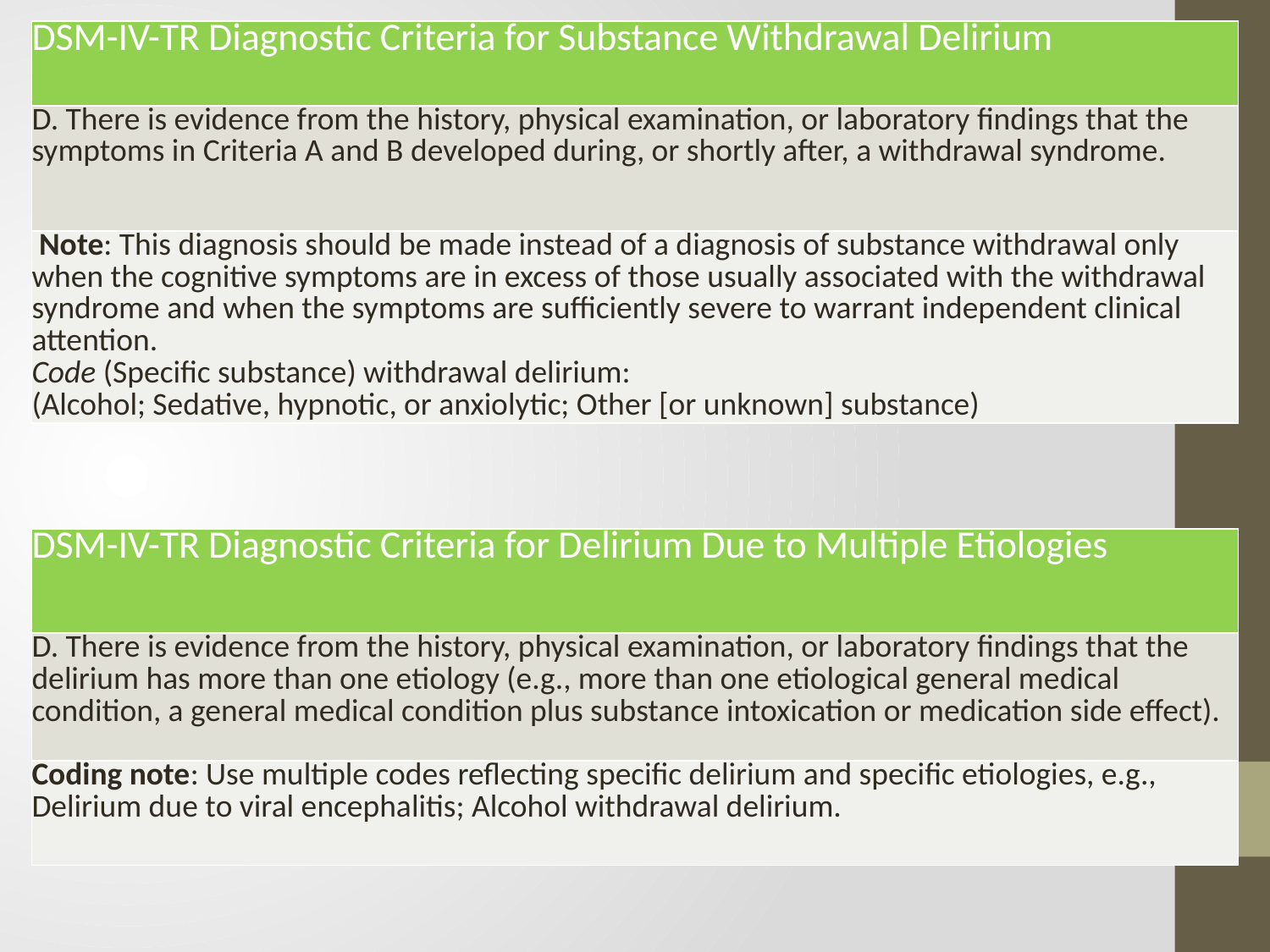

| DSM-IV-TR Diagnostic Criteria for Substance Withdrawal Delirium |
| --- |
| D. There is evidence from the history, physical examination, or laboratory findings that the symptoms in Criteria A and B developed during, or shortly after, a withdrawal syndrome. |
| Note: This diagnosis should be made instead of a diagnosis of substance withdrawal only when the cognitive symptoms are in excess of those usually associated with the withdrawal syndrome and when the symptoms are sufficiently severe to warrant independent clinical attention. Code (Specific substance) withdrawal delirium: (Alcohol; Sedative, hypnotic, or anxiolytic; Other [or unknown] substance) |
| DSM-IV-TR Diagnostic Criteria for Delirium Due to Multiple Etiologies |
| --- |
| D. There is evidence from the history, physical examination, or laboratory findings that the delirium has more than one etiology (e.g., more than one etiological general medical condition, a general medical condition plus substance intoxication or medication side effect). |
| Coding note: Use multiple codes reflecting specific delirium and specific etiologies, e.g., Delirium due to viral encephalitis; Alcohol withdrawal delirium. |